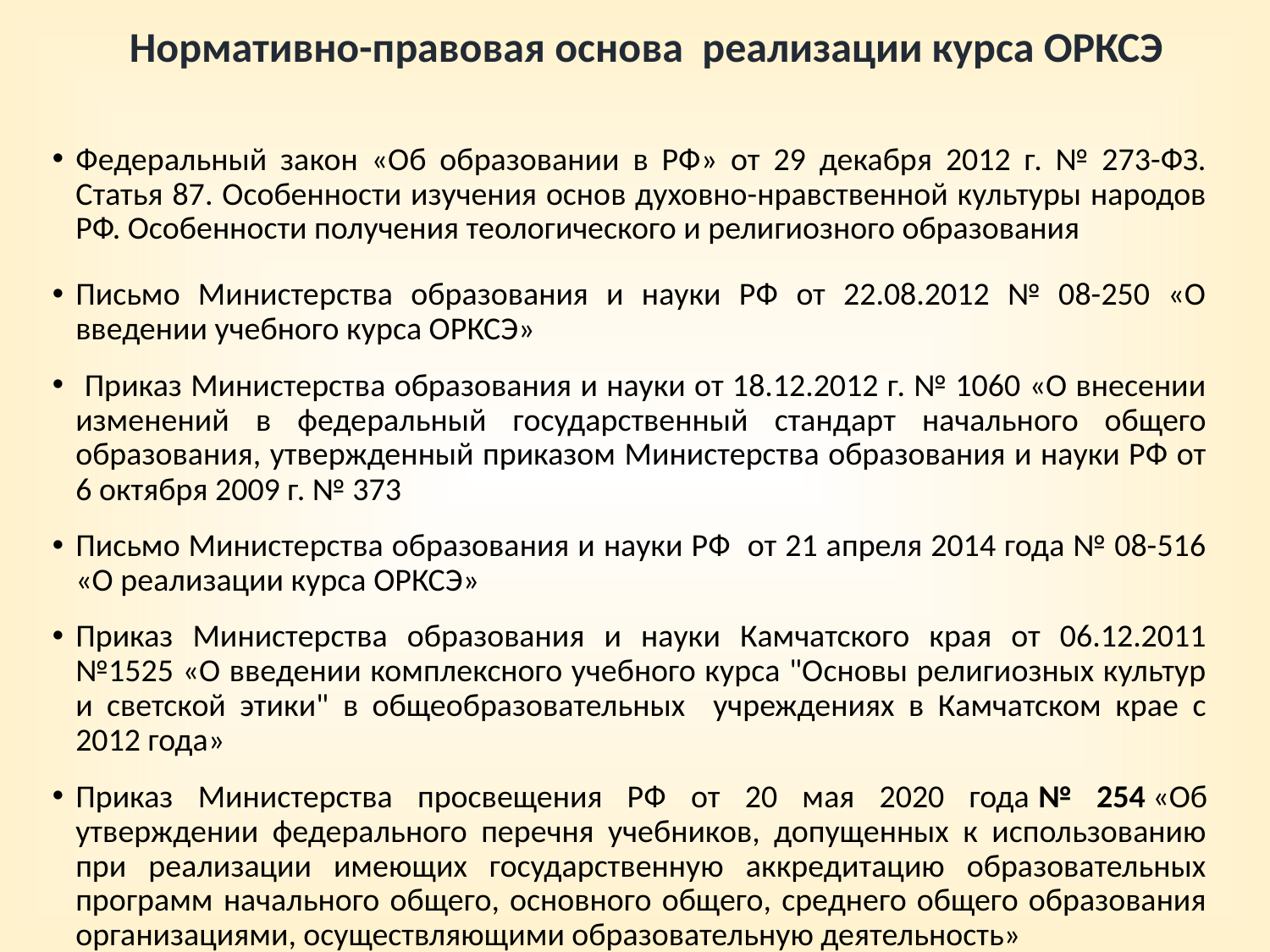

# Нормативно-правовая основа  реализации курса ОРКСЭ
Федеральный закон «Об образовании в РФ» от 29 декабря 2012 г. № 273-ФЗ. Статья 87. Особенности изучения основ духовно-нравственной культуры народов РФ. Особенности получения теологического и религиозного образования
Письмо Министерства образования и науки РФ от 22.08.2012 № 08-250 «О введении учебного курса ОРКСЭ»
 Приказ Министерства образования и науки от 18.12.2012 г. № 1060 «О внесении изменений в федеральный государственный стандарт начального общего образования, утвержденный приказом Министерства образования и науки РФ от 6 октября 2009 г. № 373
Письмо Министерства образования и науки РФ  от 21 апреля 2014 года № 08-516 «О реализации курса ОРКСЭ»
Приказ Министерства образования и науки Камчатского края от 06.12.2011 №1525 «О введении комплексного учебного курса "Основы религиозных культур и светской этики" в общеобразовательных  учреждениях в Камчатском крае с 2012 года»
Приказ Министерства просвещения РФ от 20 мая 2020 года № 254 «Об утверждении федерального перечня учебников, допущенных к использованию при реализации имеющих государственную аккредитацию образовательных программ начального общего, основного общего, среднего общего образования организациями, осуществляющими образовательную деятельность»